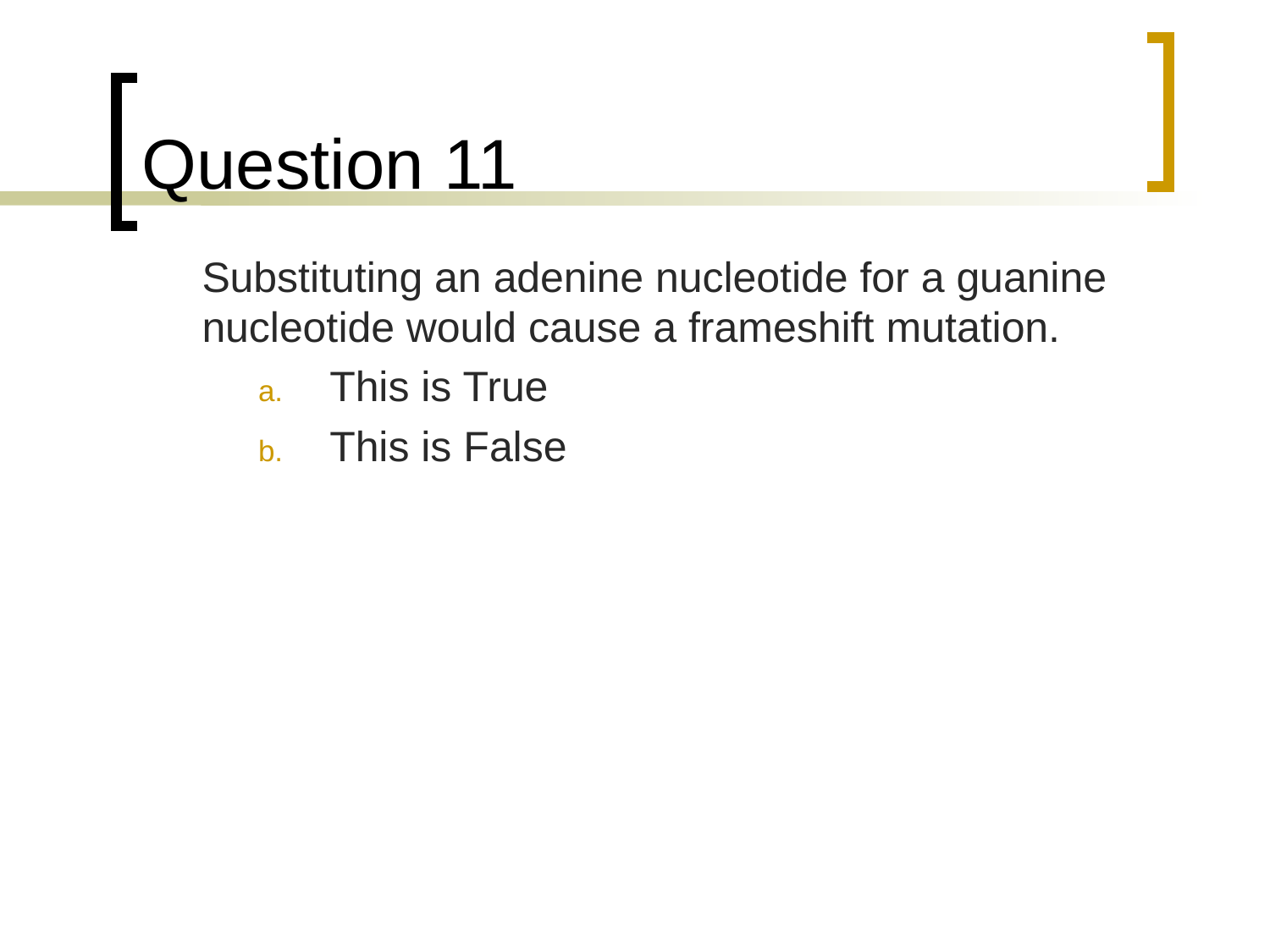

# Question 11
	Substituting an adenine nucleotide for a guanine nucleotide would cause a frameshift mutation.
This is True
This is False